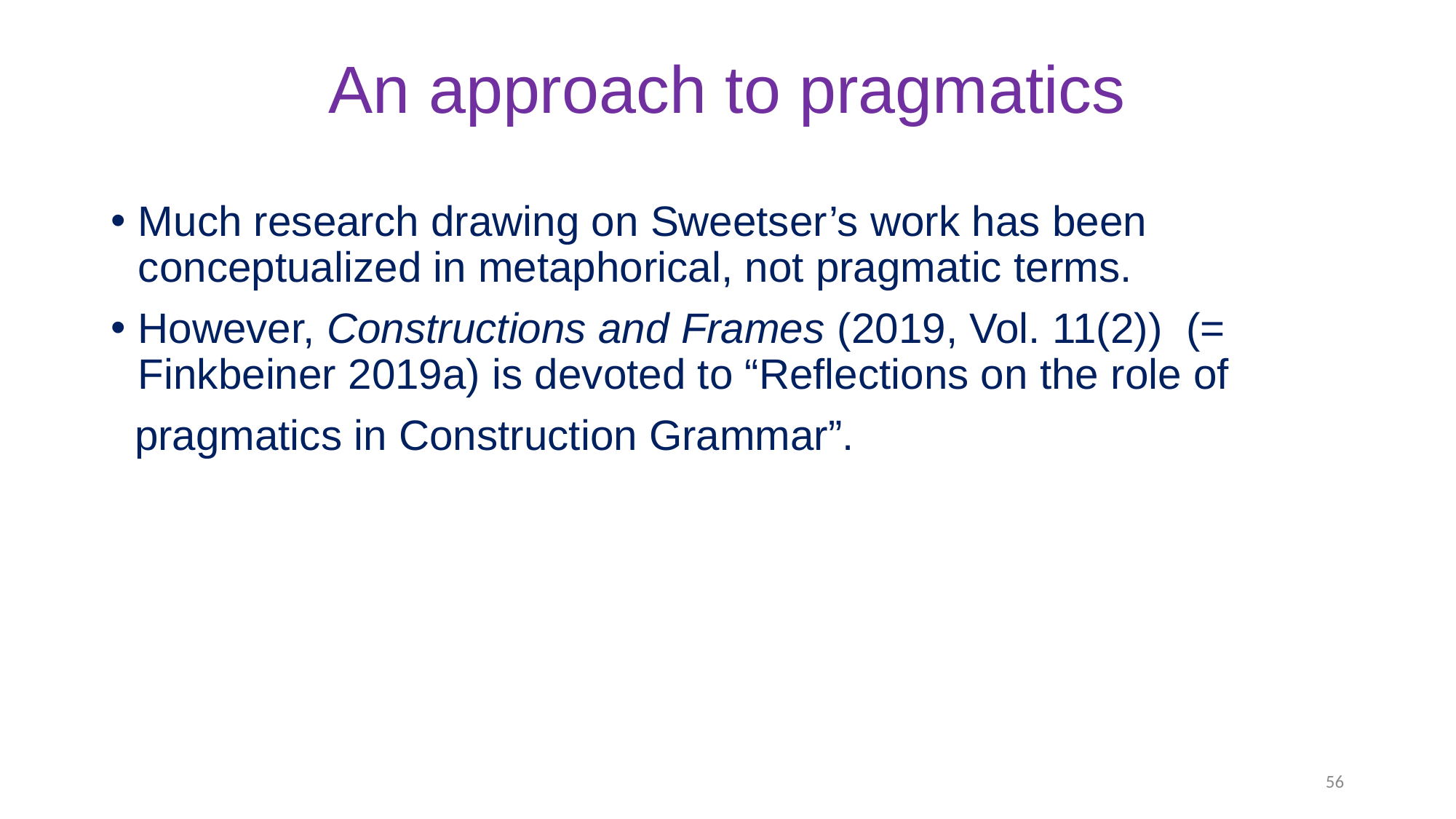

# An approach to pragmatics
Much research drawing on Sweetser’s work has been conceptualized in metaphorical, not pragmatic terms.
However, Constructions and Frames (2019, Vol. 11(2))  (= Finkbeiner 2019a) is devoted to “Reflections on the role of
  pragmatics in Construction Grammar”.

56